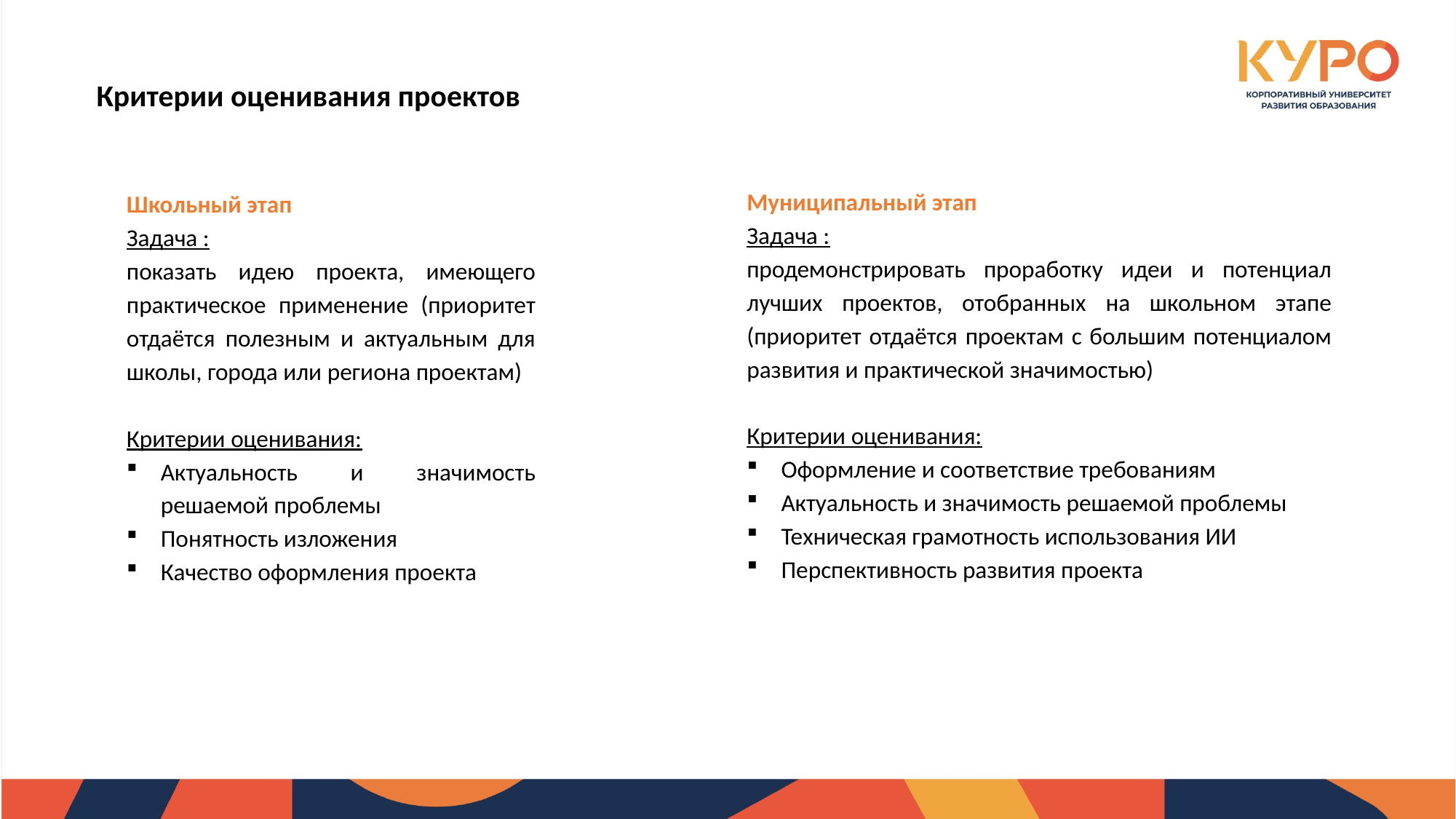

Критерии оценивания проектов
Муниципальный этап
Задача :
продемонстрировать проработку идеи и потенциал лучших проектов, отобранных на школьном этапе (приоритет отдаётся проектам с большим потенциалом развития и практической значимостью)

Критерии оценивания:
Оформление и соответствие требованиям
Актуальность и значимость решаемой проблемы
Техническая грамотность использования ИИ
Перспективность развития проекта

Школьный этап
Задача :
показать идею проекта, имеющего практическое применение (приоритет отдаётся полезным и актуальным для школы, города или региона проектам)

Критерии оценивания:
Актуальность и значимость решаемой проблемы
Понятность изложения
Качество оформления проекта